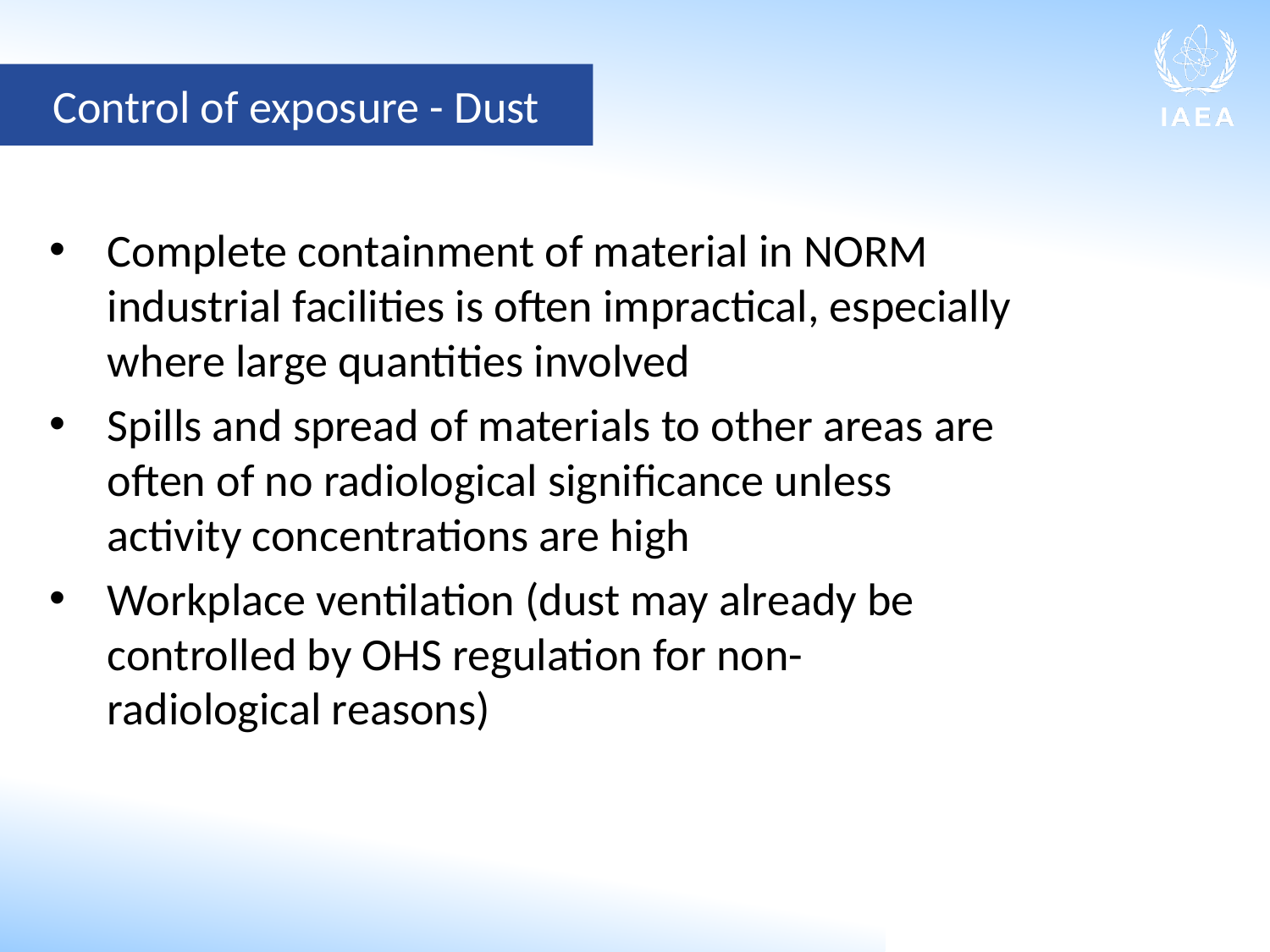

Control of exposure - Dust
Complete containment of material in NORM industrial facilities is often impractical, especially where large quantities involved
Spills and spread of materials to other areas are often of no radiological significance unless activity concentrations are high
Workplace ventilation (dust may already be controlled by OHS regulation for non-radiological reasons)